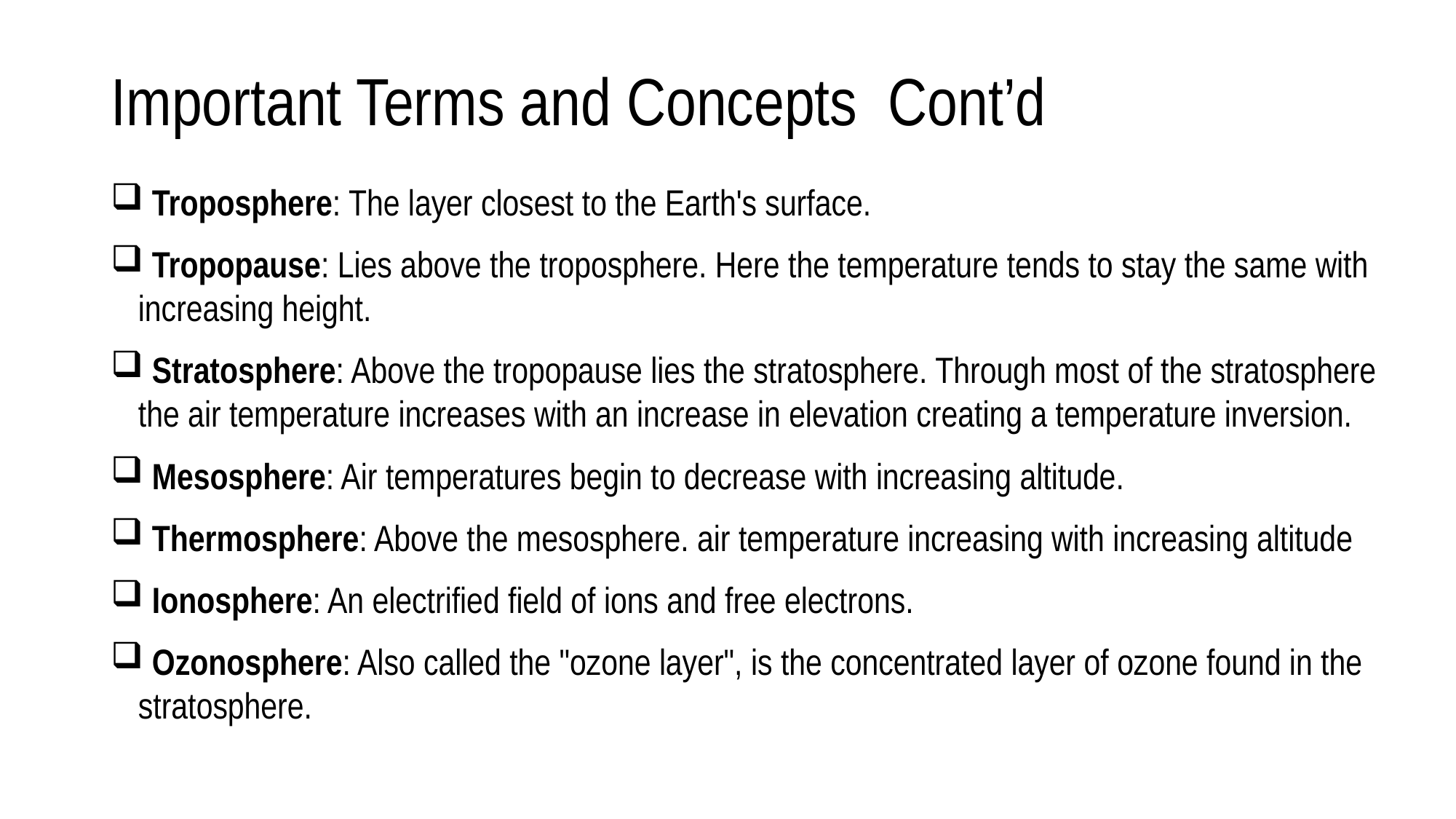

# Important Terms and Concepts  Cont’d
 Troposphere: The layer closest to the Earth's surface.
 Tropopause: Lies above the troposphere. Here the temperature tends to stay the same with increasing height.
 Stratosphere: Above the tropopause lies the stratosphere. Through most of the stratosphere the air temperature increases with an increase in elevation creating a temperature inversion.
 Mesosphere: Air temperatures begin to decrease with increasing altitude.
 Thermosphere: Above the mesosphere. air temperature increasing with increasing altitude
 Ionosphere: An electrified field of ions and free electrons.
 Ozonosphere: Also called the "ozone layer", is the concentrated layer of ozone found in the stratosphere.